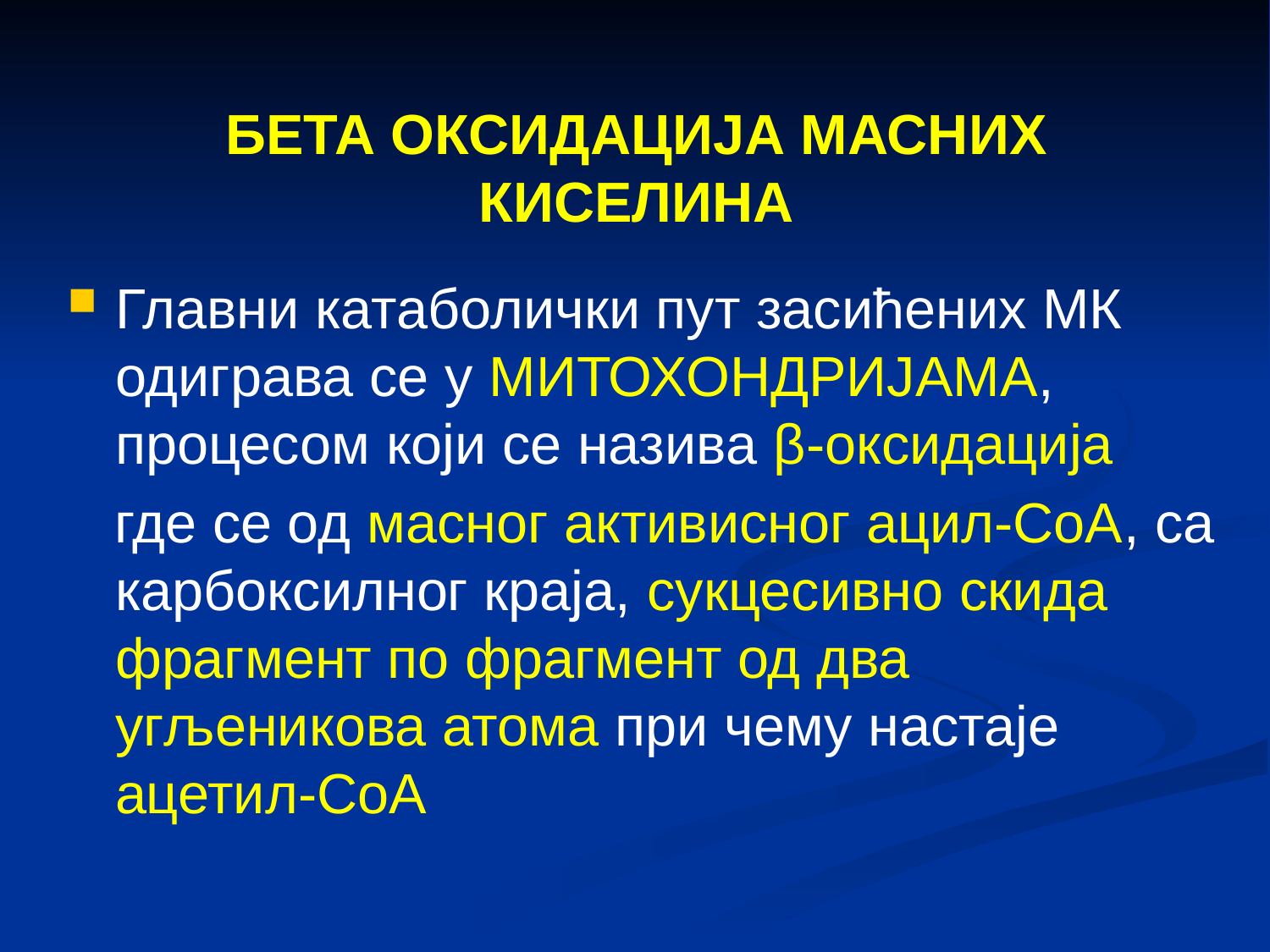

# БЕТА ОКСИДАЦИЈА МАСНИХ КИСЕЛИНА
Главни катаболички пут засићених МК одиграва се у МИТОХОНДРИЈАМА, процесом који се назива β-оксидација
   где се од масног активисног ацил-СоА, са карбоксилног краја, сукцесивно скида фрагмент по фрагмент од два угљеникова атома при чему настаје ацетил-СоА